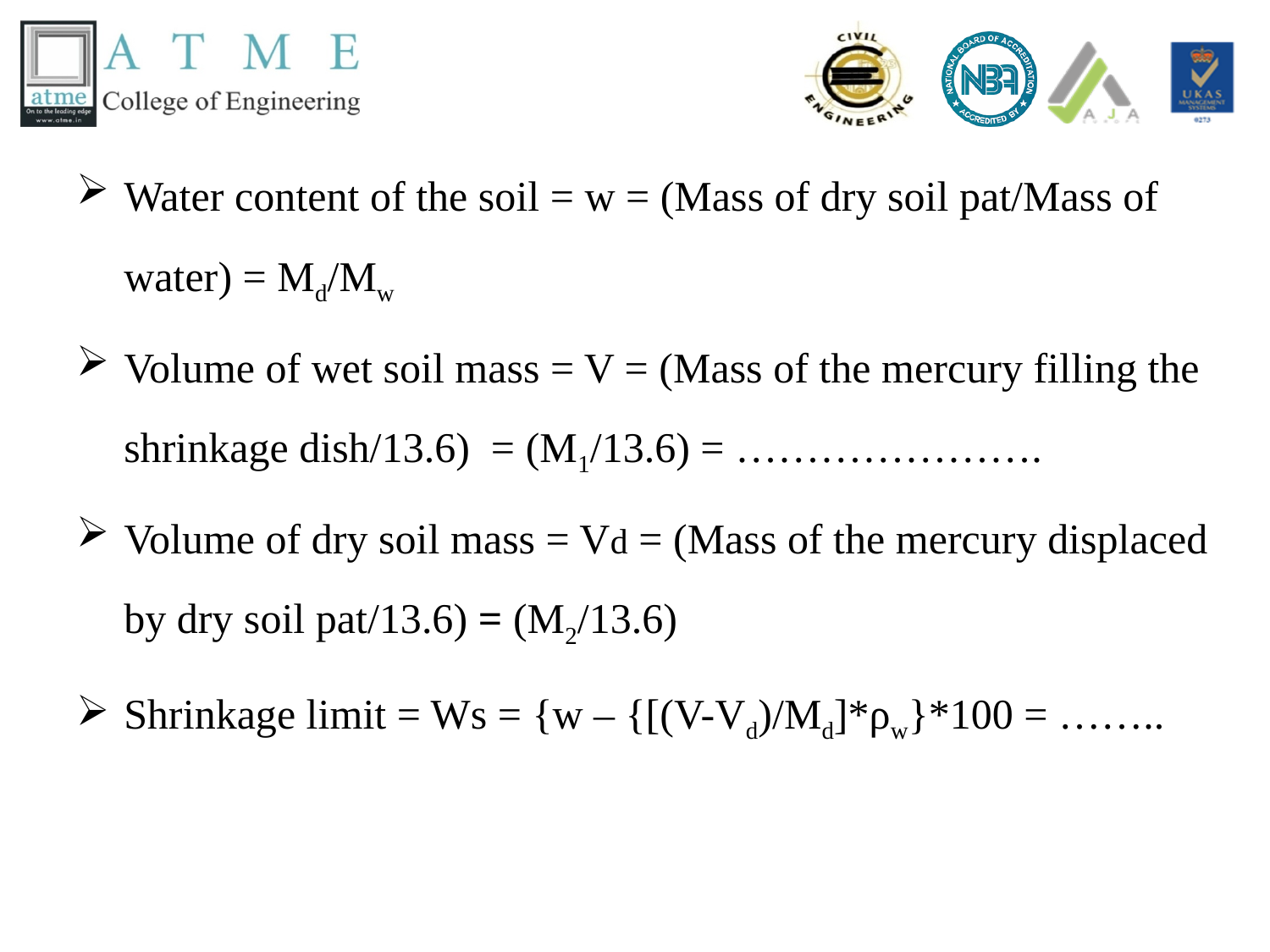

Water content of the soil = w = (Mass of dry soil pat/Mass of water) = Md/Mw
Volume of wet soil mass = V = (Mass of the mercury filling the shrinkage dish/13.6)  = (M1/13.6) = ………………….
Volume of dry soil mass = Vd = (Mass of the mercury displaced by dry soil pat/13.6) = (M2/13.6)
Shrinkage limit = Ws = {w – {[(V-Vd)/Md]*ρw}*100 = ……..